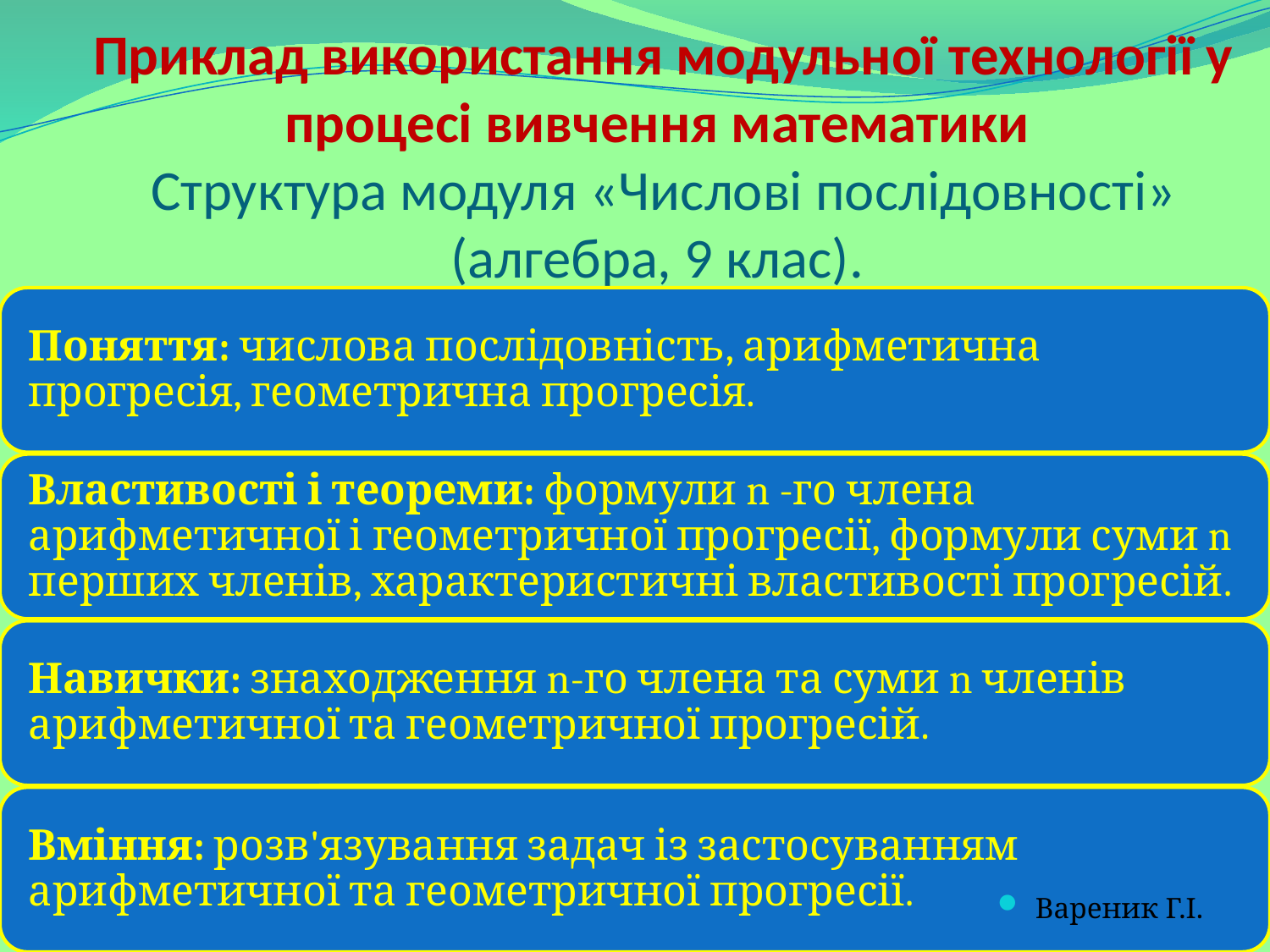

# Приклад використання модульної технології у процесі вивчення математики Структура модуля «Числові послідовності» (алгебра, 9 клас).
Поняття: числова послідовність, арифметична прогресія, геометрична прогресія.
Властивості і теореми: формули n -го члена арифметичної і геометричної прогресії, формули суми n перших членів, характеристичні властивості прогресій.
Навички: знаходження n-го члена та суми n членів арифметичної та геометричної прогресій.
Вміння: розв'язування задач із застосуванням арифметичної та геометричної прогресії.
Вареник Г.І.